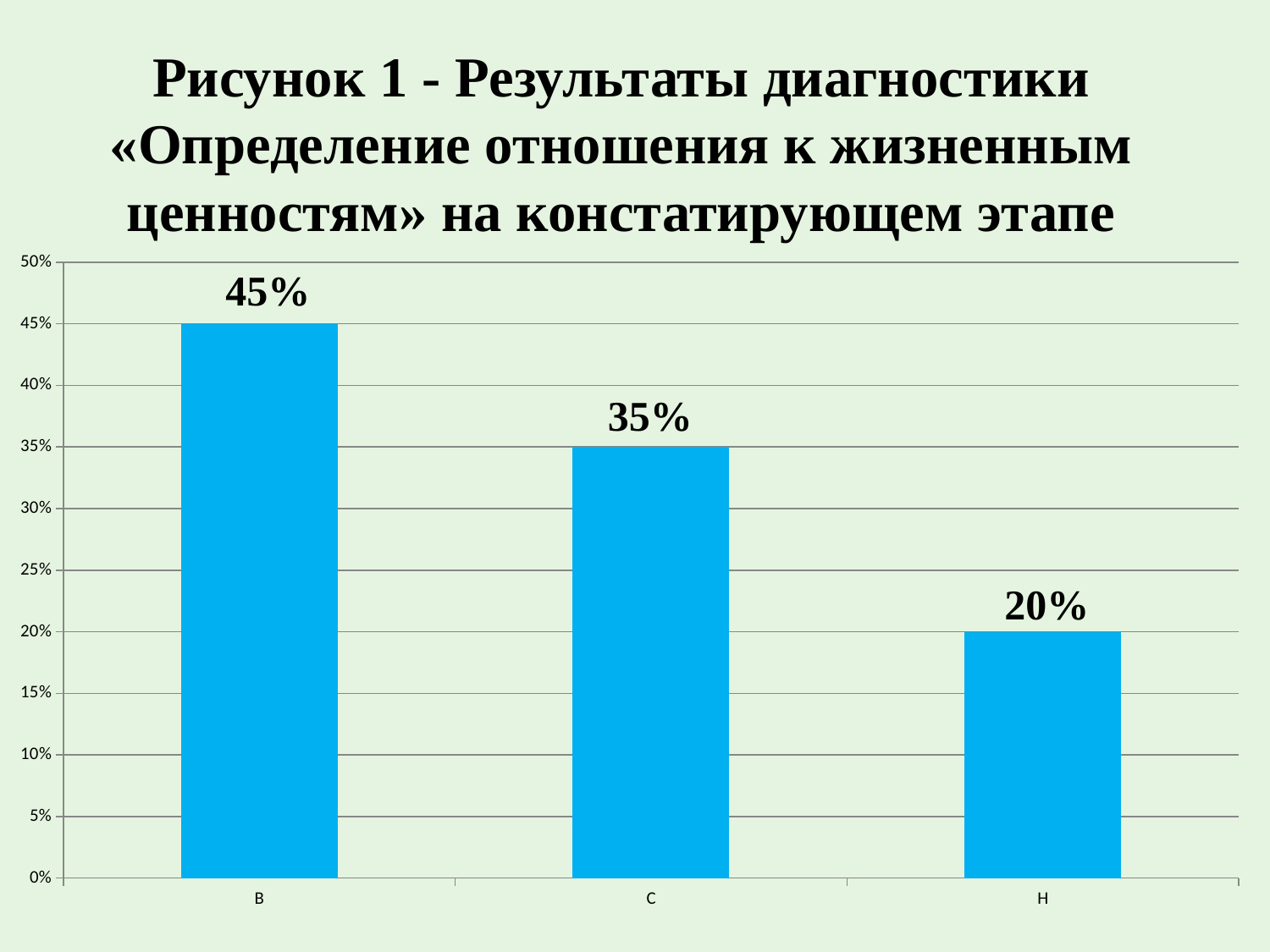

# Рисунок 1 - Результаты диагностики «Определение отношения к жизненным ценностям» на констатирующем этапе

### Chart

| Category | Продажи |
|---|---|
| В | 0.45 |
| С | 0.3500000000000003 |
| Н | 0.2 |